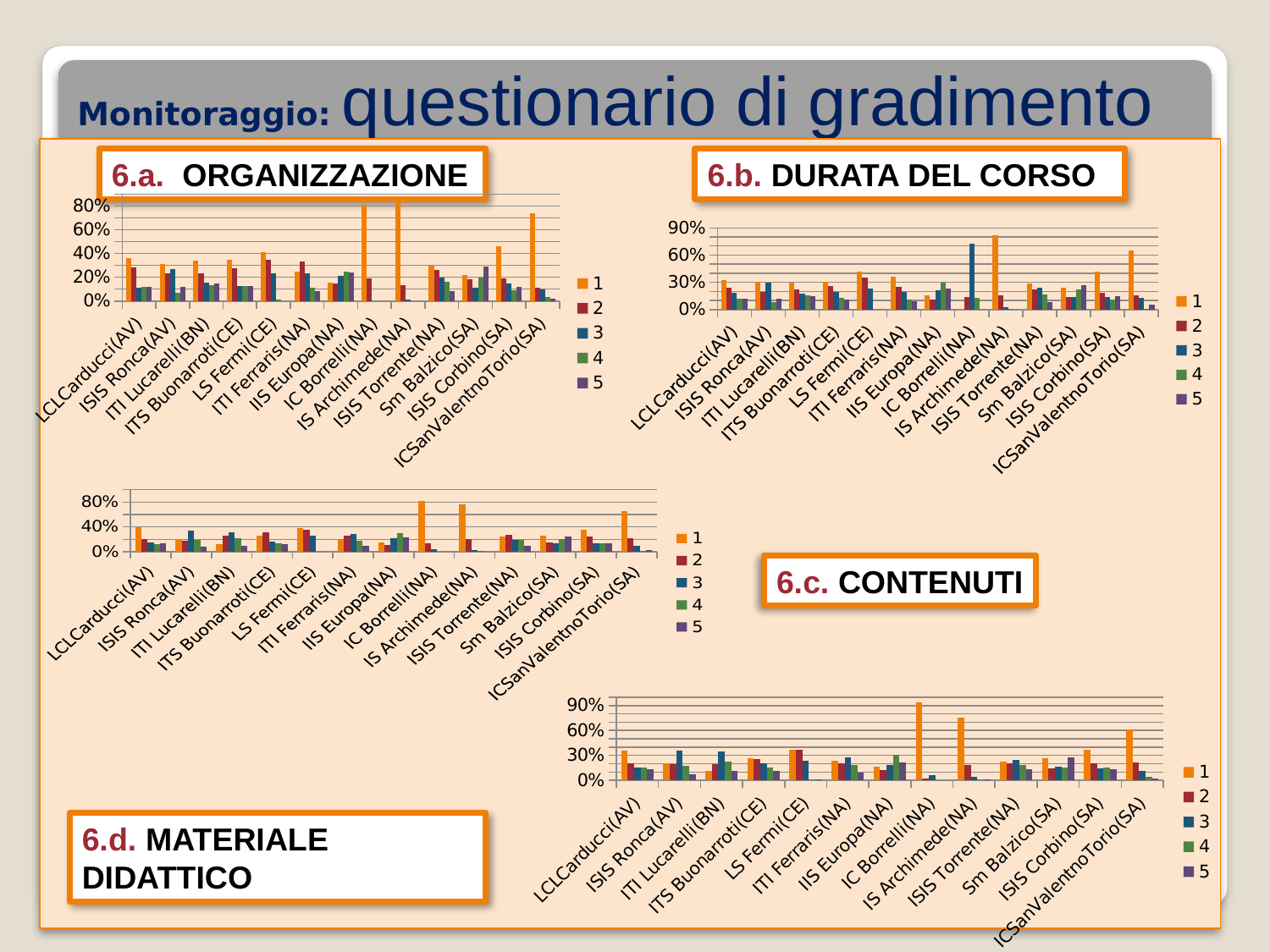

Monitoraggio: questionario di gradimento

6.a.  ORGANIZZAZIONE
6.b. DURATA DEL CORSO

### Chart

| Category | 1 | 2 | 3 | 4 | 5 |
|---|---|---|---|---|---|
| LCLCarducci(AV) | 0.36000000000000026 | 0.2800000000000001 | 0.11 | 0.12000000000000002 | 0.12000000000000002 |
| ISIS Ronca(AV) | 0.3100000000000003 | 0.23 | 0.27 | 0.07000000000000002 | 0.12000000000000002 |
| ITI Lucarelli(BN) | 0.3421052631578951 | 0.23026315789473698 | 0.1513157894736842 | 0.13157894736842118 | 0.14473684210526344 |
| ITS Buonarroti(CE) | 0.34750000000000025 | 0.27625 | 0.12375000000000007 | 0.12375000000000008 | 0.12875 |
| LS Fermi(CE) | 0.40939597315436294 | 0.34563758389261773 | 0.23489932885906054 | 0.010067114093959731 | 0.0 |
| ITI Ferraris(NA) | 0.25 | 0.3300000000000004 | 0.23 | 0.11 | 0.08000000000000004 |
| IIS Europa(NA) | 0.15151515151515177 | 0.14393939393939426 | 0.2121212121212122 | 0.25 | 0.24242424242424257 |
| IC Borrelli(NA) | 0.8080808080808086 | 0.19191919191919207 | 0.0 | 0.0 | 0.0 |
| IS Archimede(NA) | 0.8484848484848486 | 0.13636363636363635 | 0.015151515151515164 | 0.0 | 0.0 |
| ISIS Torrente(NA) | 0.30000000000000027 | 0.26 | 0.2 | 0.16 | 0.08000000000000004 |
| Sm Balzico(SA) | 0.22 | 0.18000000000000013 | 0.11 | 0.2 | 0.29000000000000026 |
| ISIS Corbino(SA) | 0.46 | 0.19 | 0.15000000000000013 | 0.09000000000000002 | 0.12000000000000002 |
| ICSanValentnoTorio(SA) | 0.7400000000000005 | 0.11 | 0.1 | 0.030000000000000002 | 0.02000000000000001 |

### Chart

| Category | 1 | 2 | 3 | 4 | 5 |
|---|---|---|---|---|---|
| LCLCarducci(AV) | 0.32000000000000034 | 0.24000000000000013 | 0.18000000000000013 | 0.12000000000000002 | 0.12000000000000002 |
| ISIS Ronca(AV) | 0.3100000000000003 | 0.19 | 0.30000000000000027 | 0.08000000000000004 | 0.12000000000000002 |
| ITI Lucarelli(BN) | 0.2960526315789476 | 0.2236842105263158 | 0.17763157894736842 | 0.15789473684210556 | 0.14473684210526344 |
| ITS Buonarroti(CE) | 0.30625 | 0.2625 | 0.1925 | 0.12875 | 0.1125 |
| LS Fermi(CE) | 0.416666666666667 | 0.356666666666667 | 0.22666666666666666 | 0.0 | 0.0 |
| ITI Ferraris(NA) | 0.36000000000000026 | 0.25 | 0.19 | 0.11 | 0.09000000000000002 |
| IIS Europa(NA) | 0.15151515151515177 | 0.11363636363636358 | 0.2121212121212122 | 0.2954545454545459 | 0.22727272727272727 |
| IC Borrelli(NA) | 0.0 | 0.14141414141414158 | 0.7272727272727273 | 0.1313131313131314 | 0.0 |
| IS Archimede(NA) | 0.8181818181818189 | 0.15151515151515177 | 0.022727272727272776 | 0.007575757575757582 | 0.0 |
| ISIS Torrente(NA) | 0.29000000000000026 | 0.22 | 0.24000000000000013 | 0.17 | 0.08000000000000004 |
| Sm Balzico(SA) | 0.24000000000000013 | 0.14 | 0.14 | 0.22 | 0.27 |
| ISIS Corbino(SA) | 0.42000000000000026 | 0.18000000000000013 | 0.14 | 0.11 | 0.15000000000000013 |
| ICSanValentnoTorio(SA) | 0.6500000000000008 | 0.16 | 0.13 | 0.010000000000000005 | 0.05 |

### Chart

| Category | 1 | 2 | 3 | 4 | 5 |
|---|---|---|---|---|---|
| LCLCarducci(AV) | 0.4 | 0.2 | 0.15000000000000013 | 0.12000000000000002 | 0.13 |
| ISIS Ronca(AV) | 0.21000000000000013 | 0.18000000000000013 | 0.34 | 0.19 | 0.08000000000000004 |
| ITI Lucarelli(BN) | 0.125 | 0.25657894736842146 | 0.30921052631578977 | 0.21052631578947384 | 0.09868421052631575 |
| ITS Buonarroti(CE) | 0.265 | 0.3162500000000003 | 0.16 | 0.135 | 0.125 |
| LS Fermi(CE) | 0.37919463087248356 | 0.3590604026845641 | 0.2617449664429533 | 0.0 | 0.0 |
| ITI Ferraris(NA) | 0.19 | 0.26 | 0.2800000000000001 | 0.18000000000000013 | 0.1 |
| IIS Europa(NA) | 0.15151515151515177 | 0.11363636363636358 | 0.2121212121212122 | 0.2954545454545459 | 0.22727272727272727 |
| IC Borrelli(NA) | 0.8181818181818189 | 0.14141414141414158 | 0.040404040404040414 | 0.0 | 0.0 |
| IS Archimede(NA) | 0.7575757575757582 | 0.20454545454545486 | 0.03030303030303031 | 0.007575757575757582 | 0.0 |
| ISIS Torrente(NA) | 0.25 | 0.27 | 0.19 | 0.19 | 0.1 |
| Sm Balzico(SA) | 0.26 | 0.15000000000000013 | 0.13 | 0.21000000000000013 | 0.25 |
| ISIS Corbino(SA) | 0.35000000000000026 | 0.24000000000000013 | 0.13 | 0.14 | 0.14 |
| ICSanValentnoTorio(SA) | 0.6500000000000008 | 0.22 | 0.1 | 0.010000000000000005 | 0.030000000000000002 |
6.c. CONTENUTI

### Chart

| Category | 1 | 2 | 3 | 4 | 5 |
|---|---|---|---|---|---|
| LCLCarducci(AV) | 0.36000000000000026 | 0.21000000000000013 | 0.15000000000000013 | 0.15000000000000013 | 0.13 |
| ISIS Ronca(AV) | 0.21000000000000013 | 0.2 | 0.36000000000000026 | 0.17 | 0.07000000000000002 |
| ITI Lucarelli(BN) | 0.11842105263157904 | 0.1907894736842105 | 0.34868421052631576 | 0.23026315789473698 | 0.11184210526315792 |
| ITS Buonarroti(CE) | 0.26375 | 0.25875 | 0.20750000000000016 | 0.15375000000000014 | 0.11750000000000002 |
| LS Fermi(CE) | 0.3700000000000003 | 0.36333333333333334 | 0.23666666666666666 | 0.016666666666666684 | 0.013333333333333341 |
| ITI Ferraris(NA) | 0.24000000000000013 | 0.21000000000000013 | 0.2800000000000001 | 0.18000000000000013 | 0.09000000000000002 |
| IIS Europa(NA) | 0.16666666666666666 | 0.12121212121212128 | 0.18939393939393953 | 0.3030303030303033 | 0.21969696969696983 |
| IC Borrelli(NA) | 0.9393939393939394 | 0.02020202020202021 | 0.06060606060606062 | 0.0 | 0.0 |
| IS Archimede(NA) | 0.7575757575757582 | 0.18181818181818202 | 0.037878787878787915 | 0.007575757575757582 | 0.015151515151515164 |
| ISIS Torrente(NA) | 0.23 | 0.21000000000000013 | 0.25 | 0.18000000000000013 | 0.13 |
| Sm Balzico(SA) | 0.27 | 0.14 | 0.16 | 0.15000000000000013 | 0.2800000000000001 |
| ISIS Corbino(SA) | 0.3700000000000003 | 0.21000000000000013 | 0.14 | 0.15000000000000013 | 0.13 |
| ICSanValentnoTorio(SA) | 0.6100000000000005 | 0.22 | 0.11 | 0.04000000000000002 | 0.02000000000000001 |
6.d. MATERIALE DIDATTICO